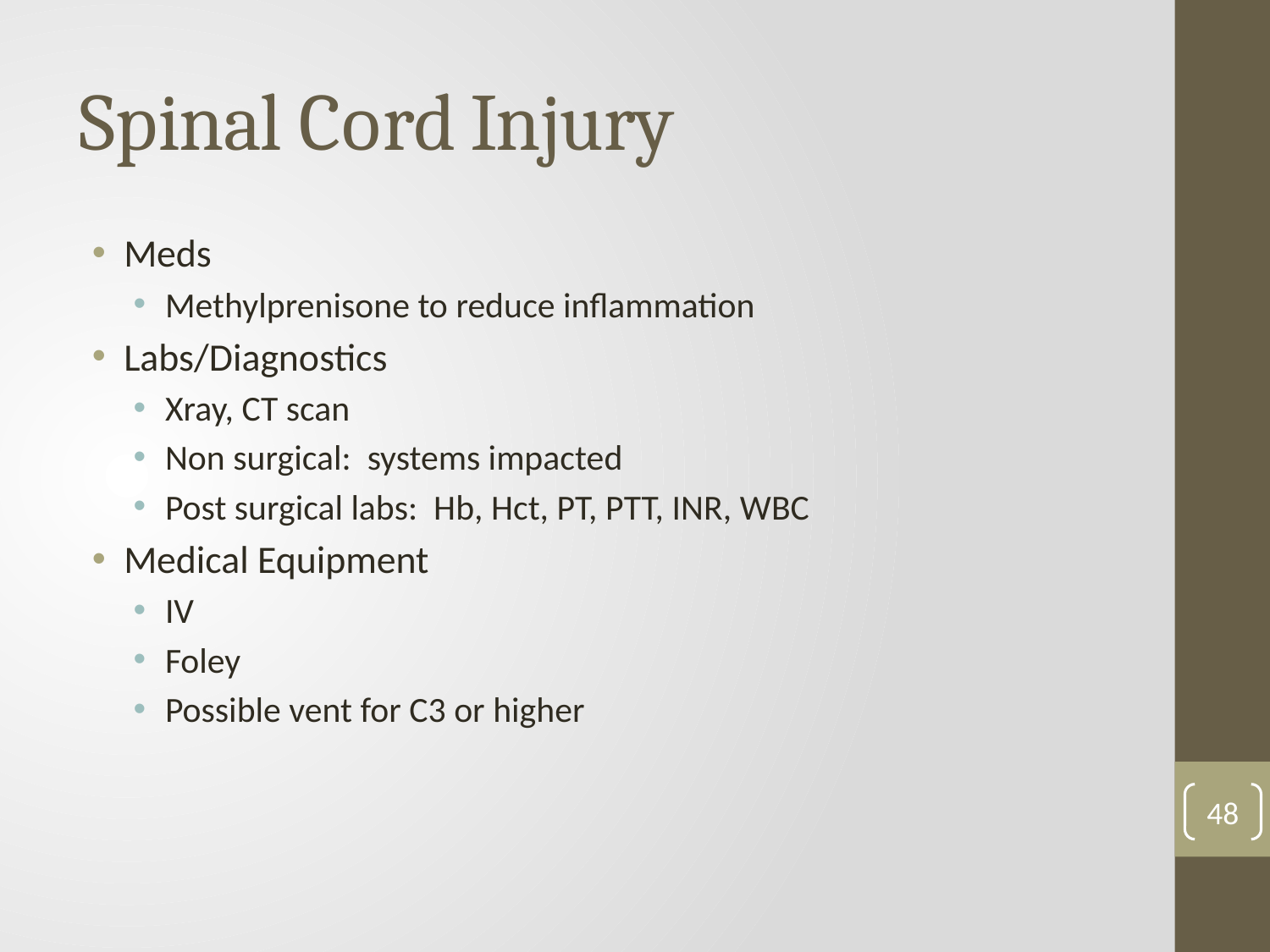

# Spinal Cord Injury
Meds
Methylprenisone to reduce inflammation
Labs/Diagnostics
Xray, CT scan
Non surgical:  systems impacted
Post surgical labs:  Hb, Hct, PT, PTT, INR, WBC
Medical Equipment
IV
Foley
Possible vent for C3 or higher

48